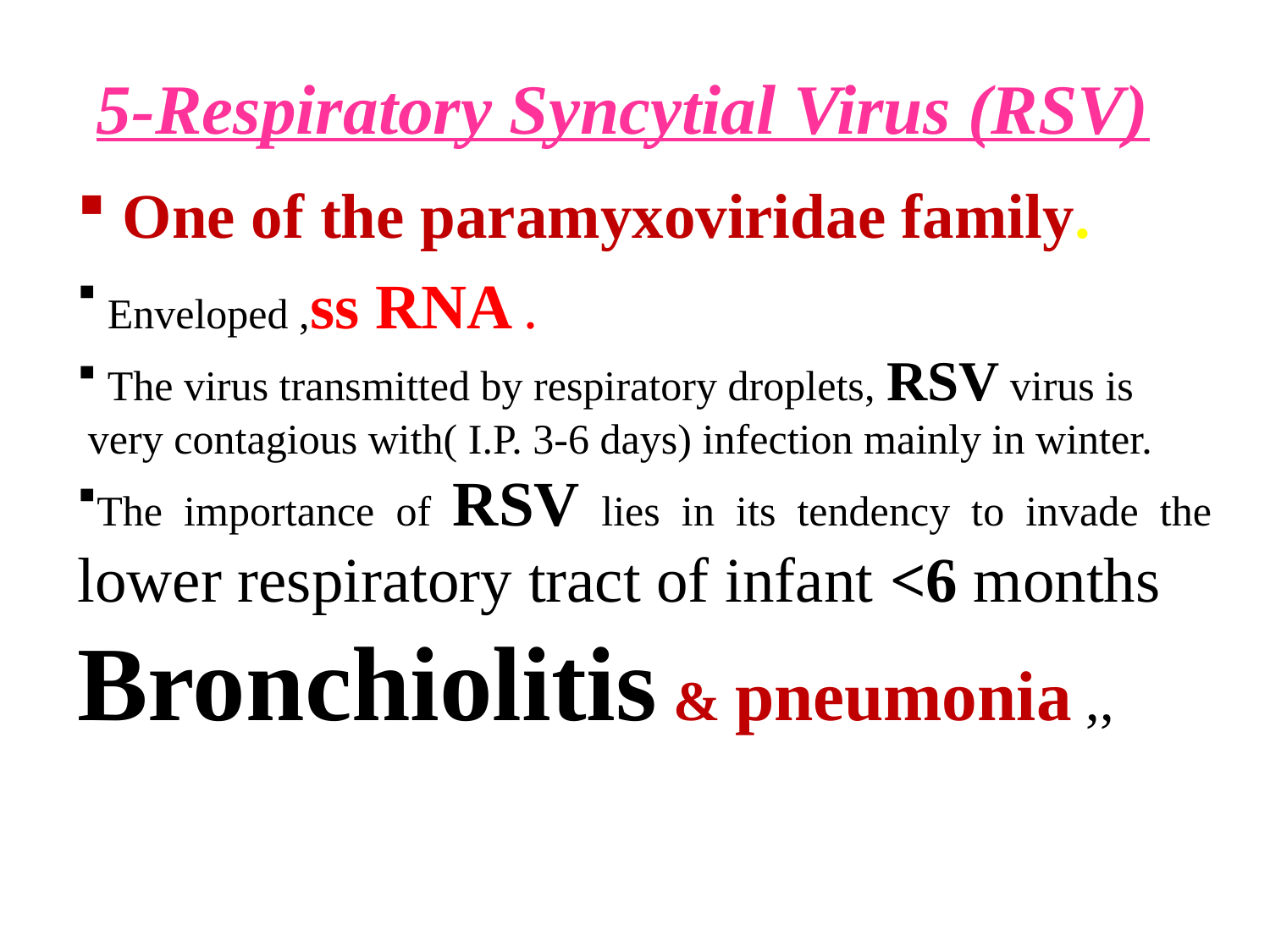

5-Respiratory Syncytial Virus (RSV)
 One of the paramyxoviridae family.
 Enveloped ,ss RNA .
 The virus transmitted by respiratory droplets, RSV virus is
 very contagious with( I.P. 3-6 days) infection mainly in winter.
The importance of RSV lies in its tendency to invade the lower respiratory tract of infant <6 months
Bronchiolitis & pneumonia ,,